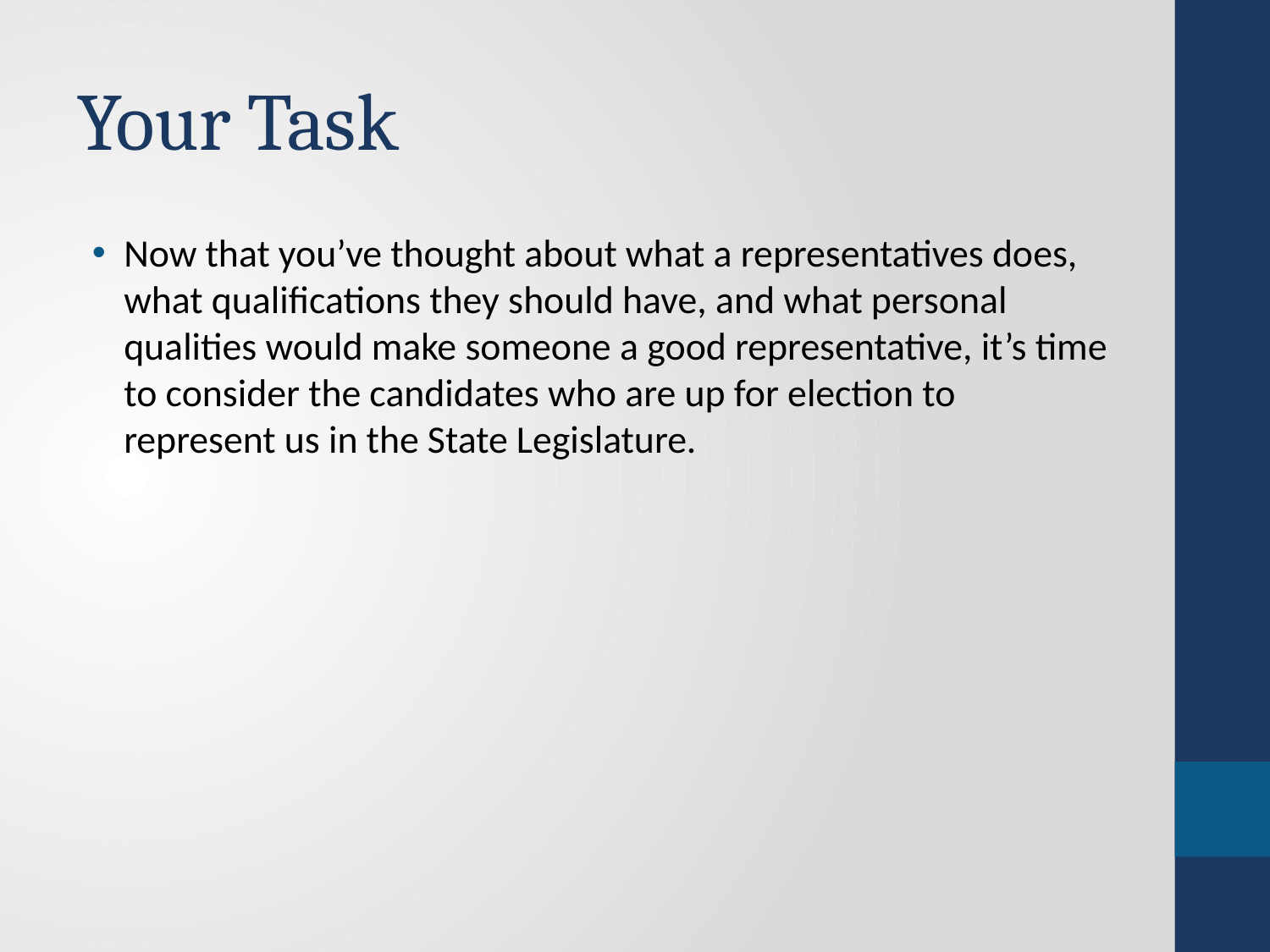

# Your Task
Now that you’ve thought about what a representatives does, what qualifications they should have, and what personal qualities would make someone a good representative, it’s time to consider the candidates who are up for election to represent us in the State Legislature.